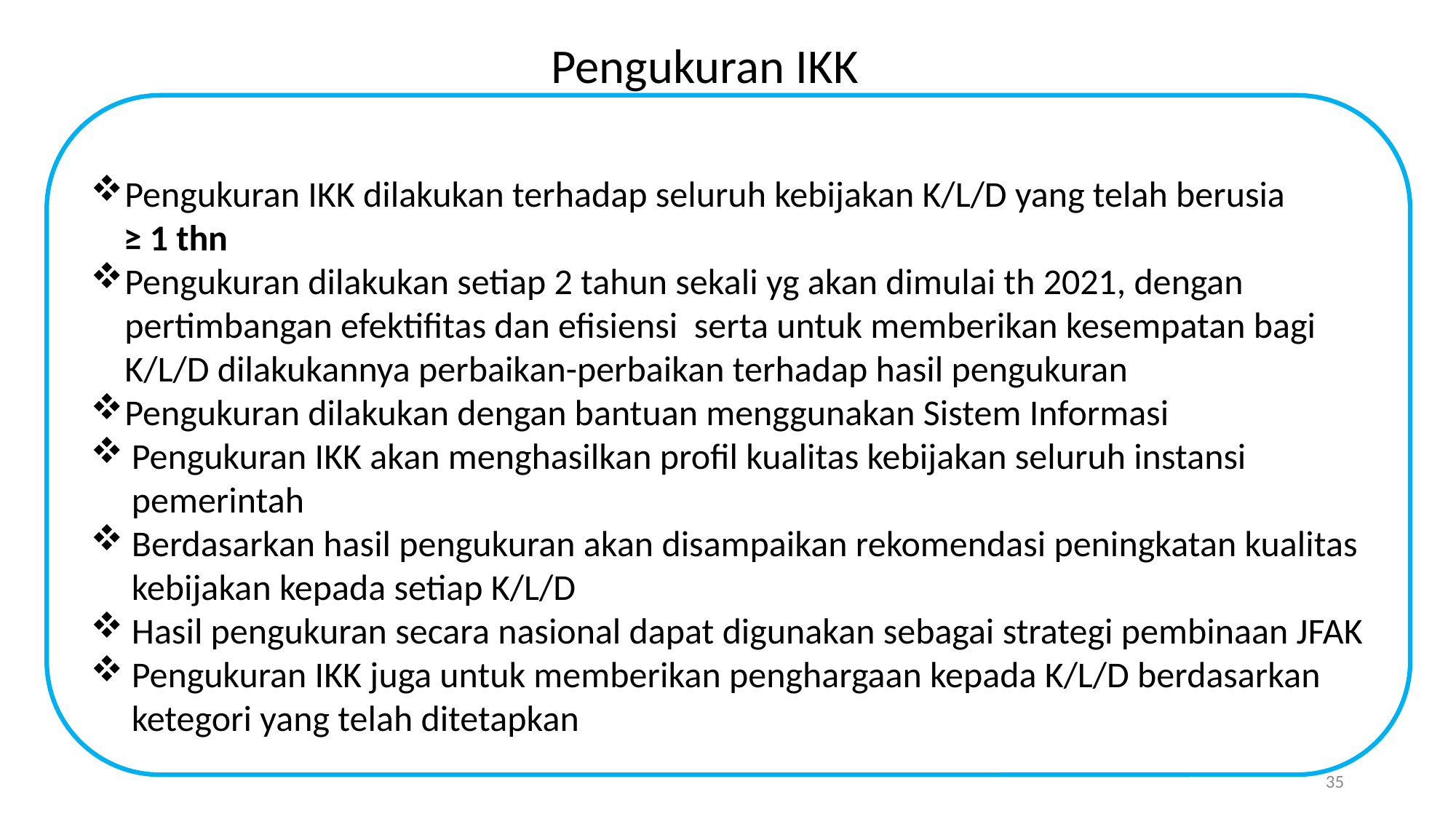

Pengukuran IKK

Pengukuran IKK dilakukan terhadap seluruh kebijakan K/L/D yang telah berusia
    ≥ 1 thn
Pengukuran dilakukan setiap 2 tahun sekali yg akan dimulai th 2021, dengan pertimbangan efektifitas dan efisiensi  serta untuk memberikan kesempatan bagi K/L/D dilakukannya perbaikan-perbaikan terhadap hasil pengukuran
Pengukuran dilakukan dengan bantuan menggunakan Sistem Informasi
Pengukuran IKK akan menghasilkan profil kualitas kebijakan seluruh instansi pemerintah
Berdasarkan hasil pengukuran akan disampaikan rekomendasi peningkatan kualitas kebijakan kepada setiap K/L/D
Hasil pengukuran secara nasional dapat digunakan sebagai strategi pembinaan JFAK
Pengukuran IKK juga untuk memberikan penghargaan kepada K/L/D berdasarkan ketegori yang telah ditetapkanditetapkan
35